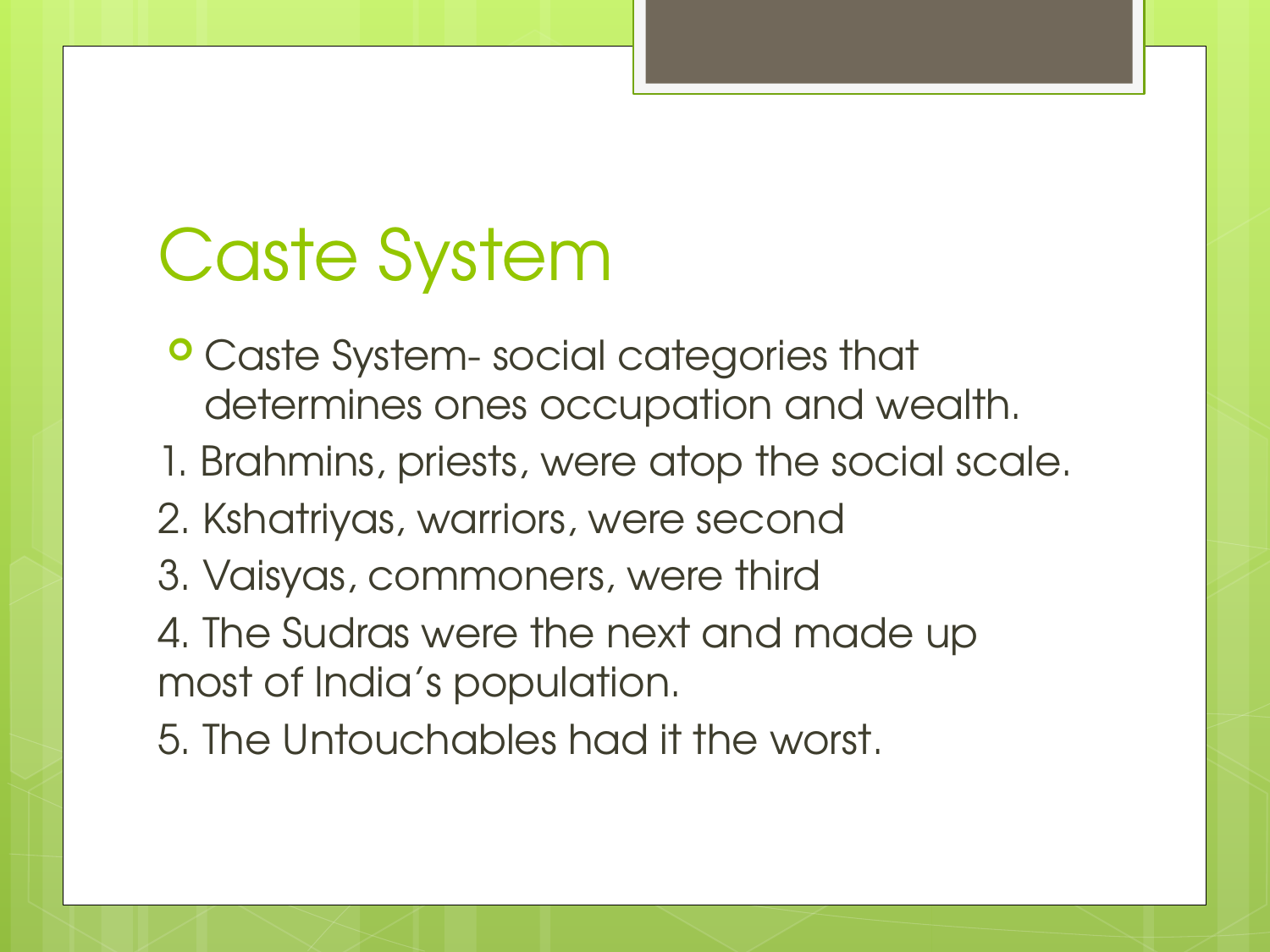

# Caste System
Caste System- social categories that determines ones occupation and wealth.
1. Brahmins, priests, were atop the social scale.
2. Kshatriyas, warriors, were second
3. Vaisyas, commoners, were third
4. The Sudras were the next and made up most of India’s population.
5. The Untouchables had it the worst.